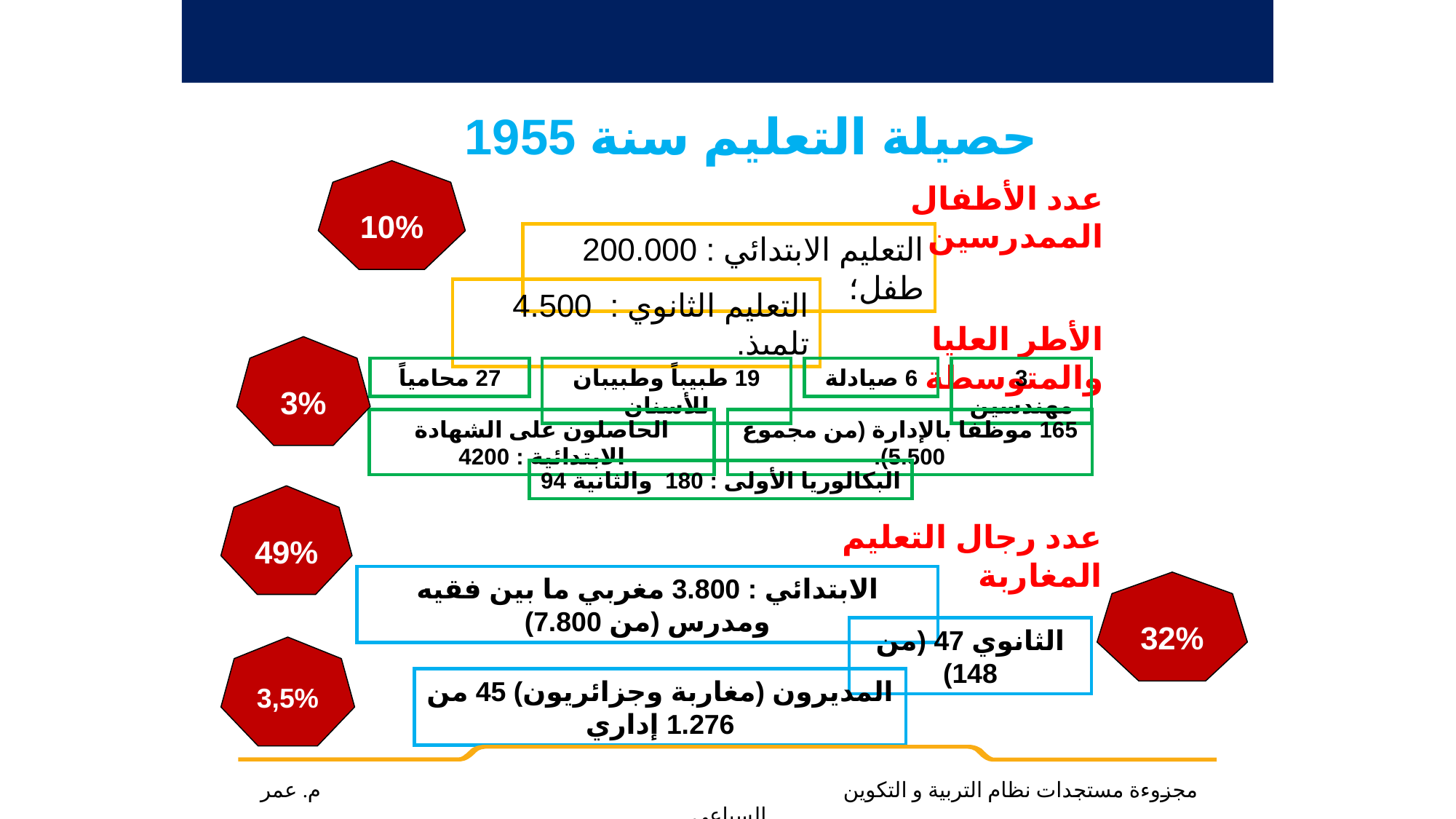

حصيلة التعليم سنة 1955
10%

عدد الأطفال الممدرسين
التعليم الابتدائي : 200.000 طفل؛
التعليم الثانوي :  4.500 تلميذ.
الأطر العليا والمتوسطة
3%

27 محامياً
19 طبيباً وطبيبان للأسنان
6 صيادلة
3 مهندسين
الحاصلون على الشهادة الابتدائية : 4200
165 موظفا بالإدارة (من مجموع 5.500).
البكالوريا الأولى : 180  والثانية 94
49%

عدد رجال التعليم المغاربة
الابتدائي : 3.800 مغربي ما بين فقيه ومدرس (من 7.800)
32%

الثانوي 47 (من 148)
3,5%

المديرون (مغاربة وجزائريون) 45 من 1.276 إداري

مجزوءة مستجدات نظام التربية و التكوين                                                                                                   م. عمر السباعي